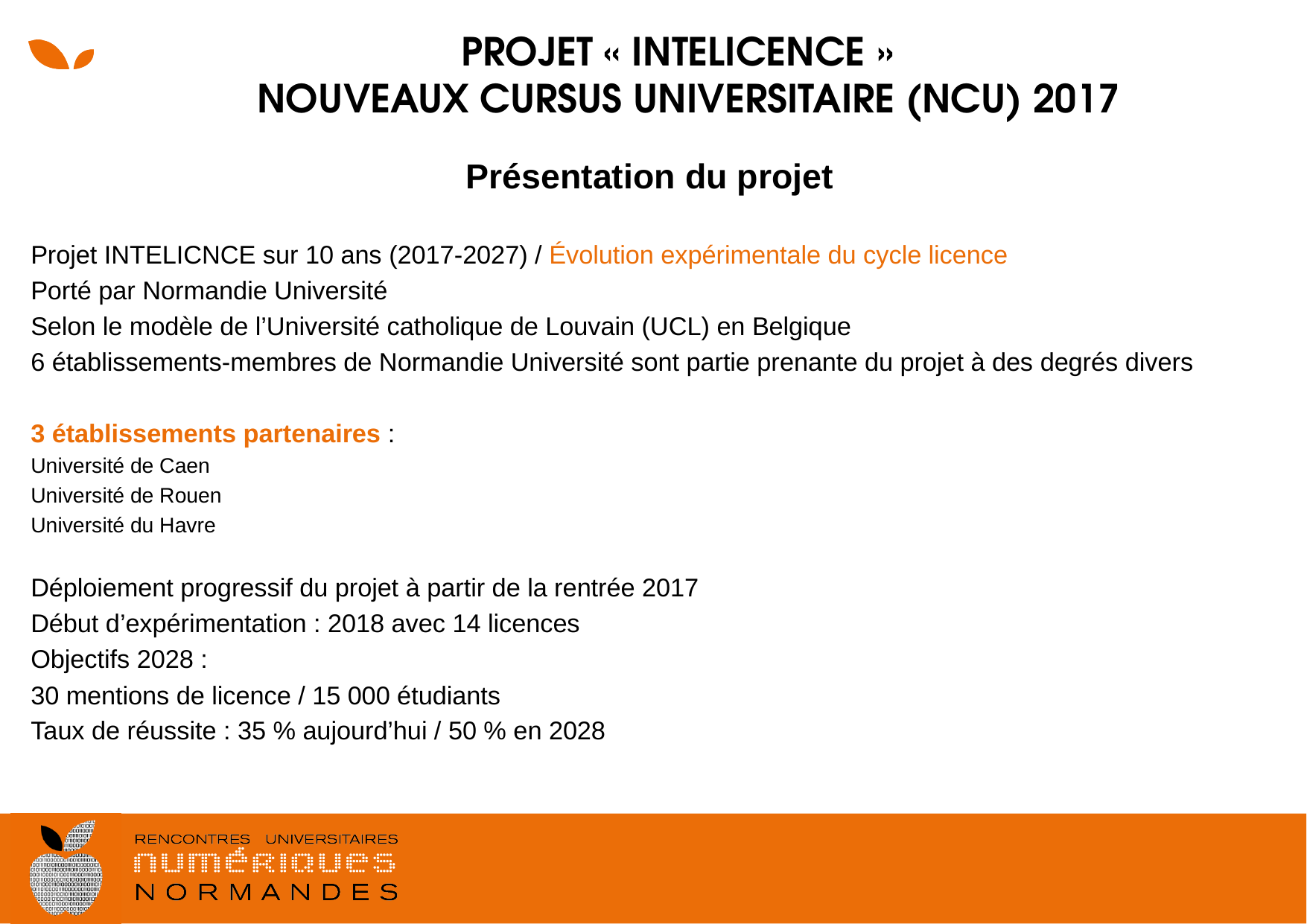

# Projet « Intelicence » Nouveaux cursus universitaire (NCU) 2017
Présentation du projet

Projet INTELICNCE sur 10 ans (2017-2027) / Évolution expérimentale du cycle licence
Porté par Normandie Université
Selon le modèle de l’Université catholique de Louvain (UCL) en Belgique
6 établissements-membres de Normandie Université sont partie prenante du projet à des degrés divers

3 établissements partenaires :
Université de Caen
Université de Rouen
Université du Havre

Déploiement progressif du projet à partir de la rentrée 2017
Début d’expérimentation : 2018 avec 14 licences
Objectifs 2028 :
30 mentions de licence / 15 000 étudiants
Taux de réussite : 35 % aujourd’hui / 50 % en 2028